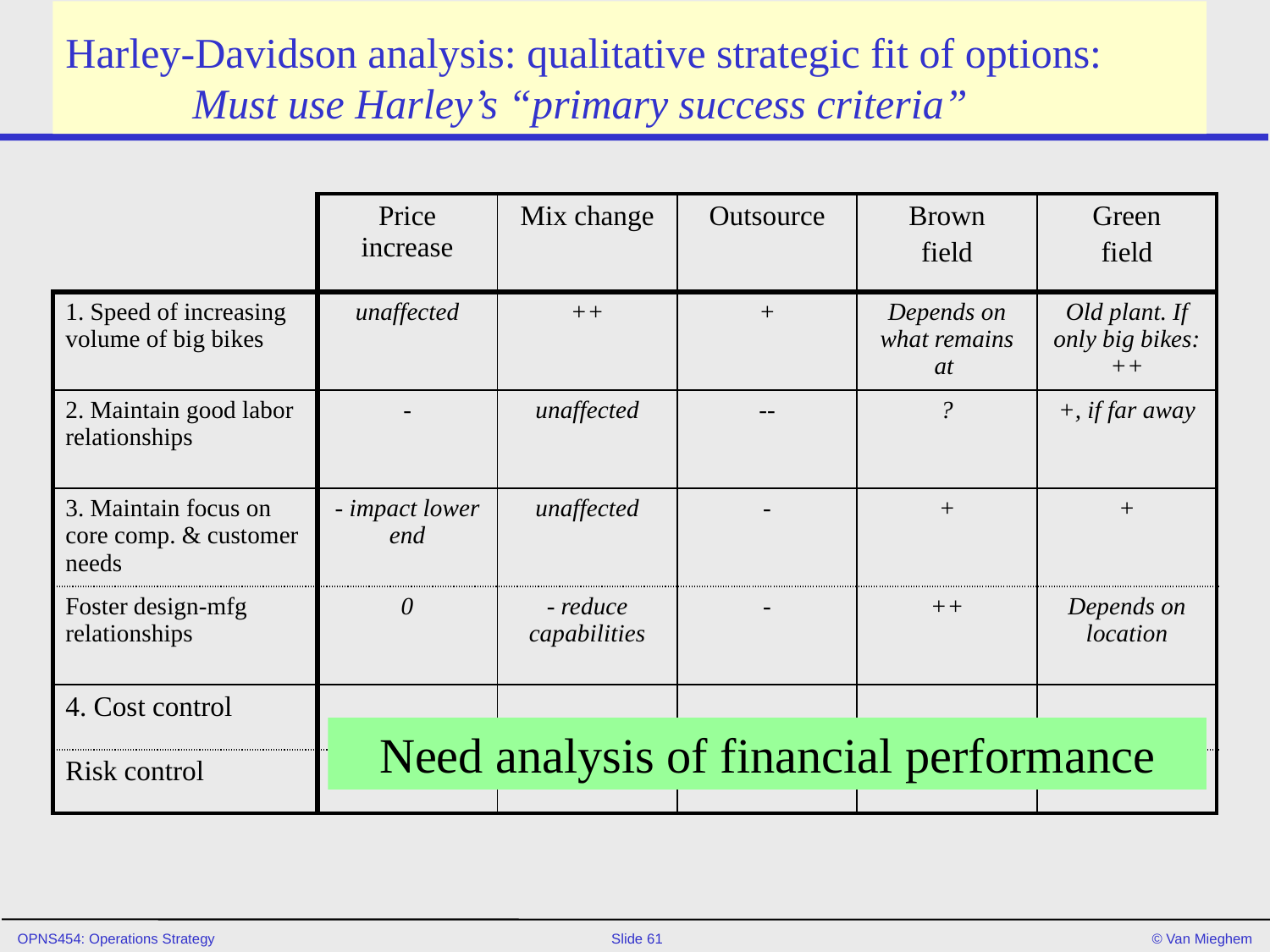

# Harley-Davidson analysis: qualitative strategic fit of options: Must use Harley’s “primary success criteria”
|  | Price increase | Mix change | Outsource | Brown field | Green field |
| --- | --- | --- | --- | --- | --- |
| 1. Speed of increasing volume of big bikes | unaffected | ++ | + | Depends on what remains at | Old plant. If only big bikes: ++ |
| 2. Maintain good labor relationships | - | unaffected | -- | ? | +, if far away |
| 3. Maintain focus on core comp. & customer needs | - impact lower end | unaffected | - | + | + |
| Foster design-mfg relationships | 0 | - reduce capabilities | - | ++ | Depends on location |
| 4. Cost control |  |  |  |  |  |
| Risk control |  |  |  |  |  |
Need analysis of financial performance